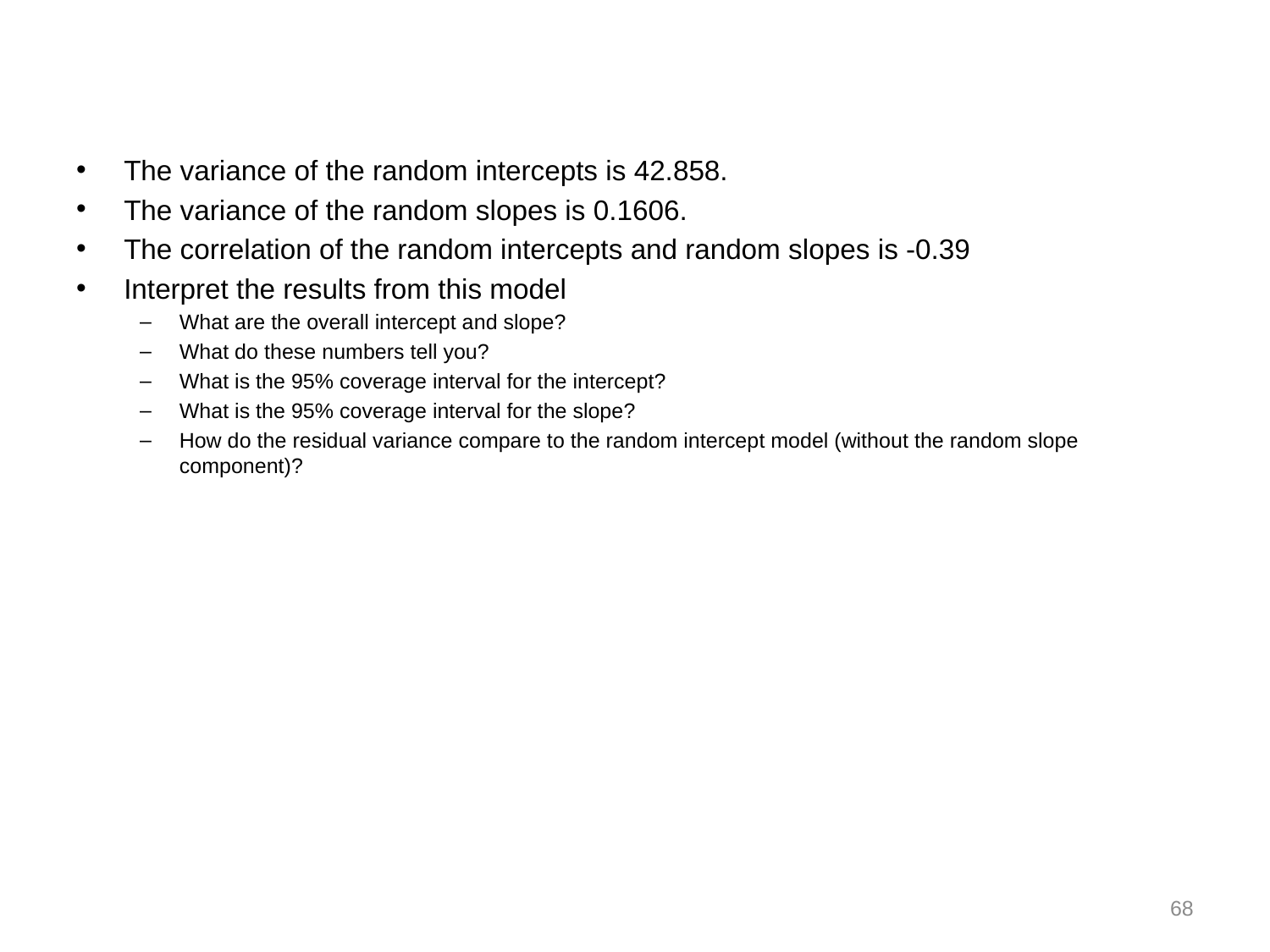

#
The variance of the random intercepts is 42.858.
The variance of the random slopes is 0.1606.
The correlation of the random intercepts and random slopes is -0.39
Interpret the results from this model
What are the overall intercept and slope?
What do these numbers tell you?
What is the 95% coverage interval for the intercept?
What is the 95% coverage interval for the slope?
How do the residual variance compare to the random intercept model (without the random slope component)?

68